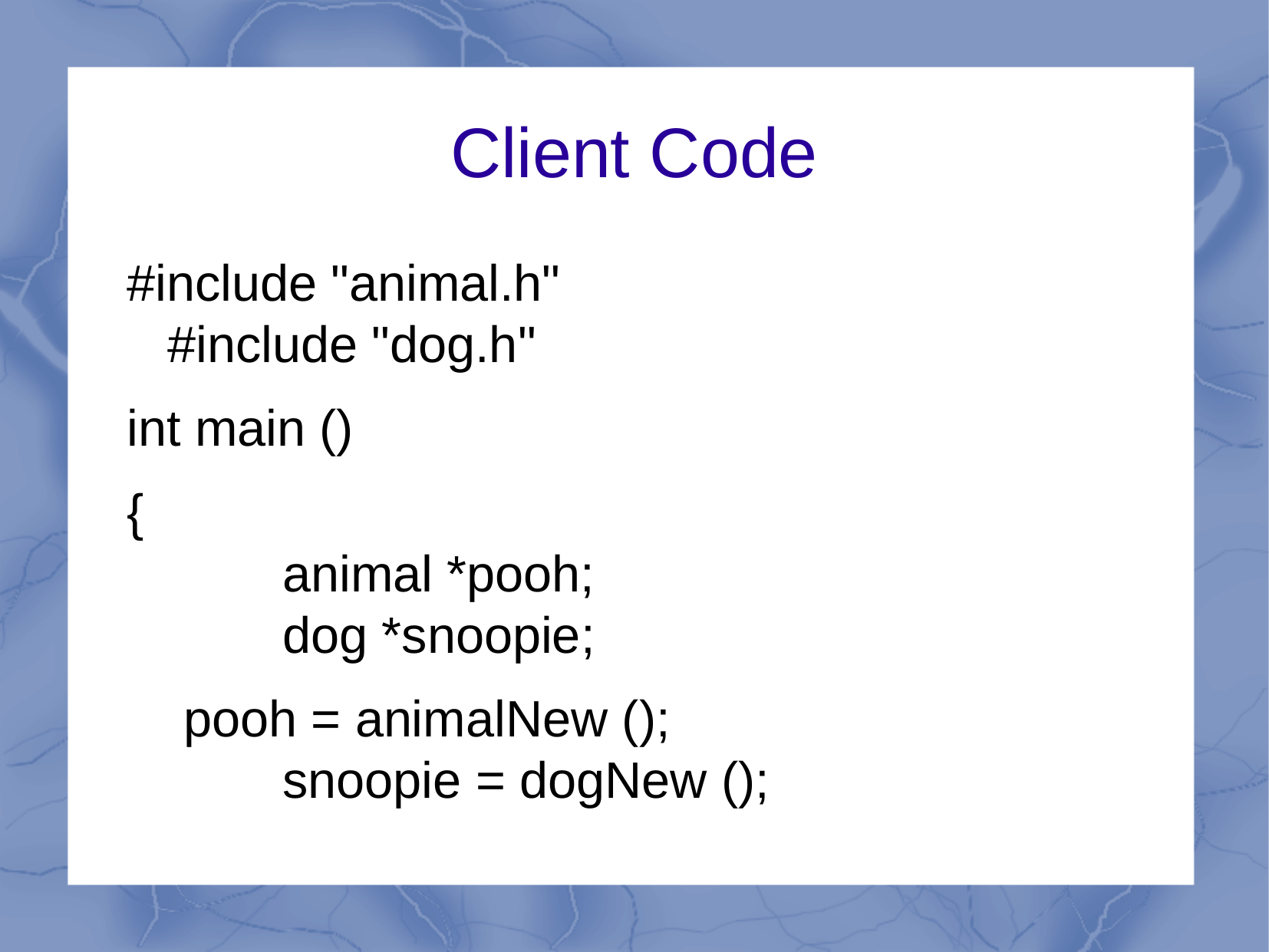

Client Code
#include "animal.h"
#include "dog.h"
int main ()
{
	animal *pooh;
	dog *snoopie;
    pooh = animalNew ();
	snoopie = dogNew ();